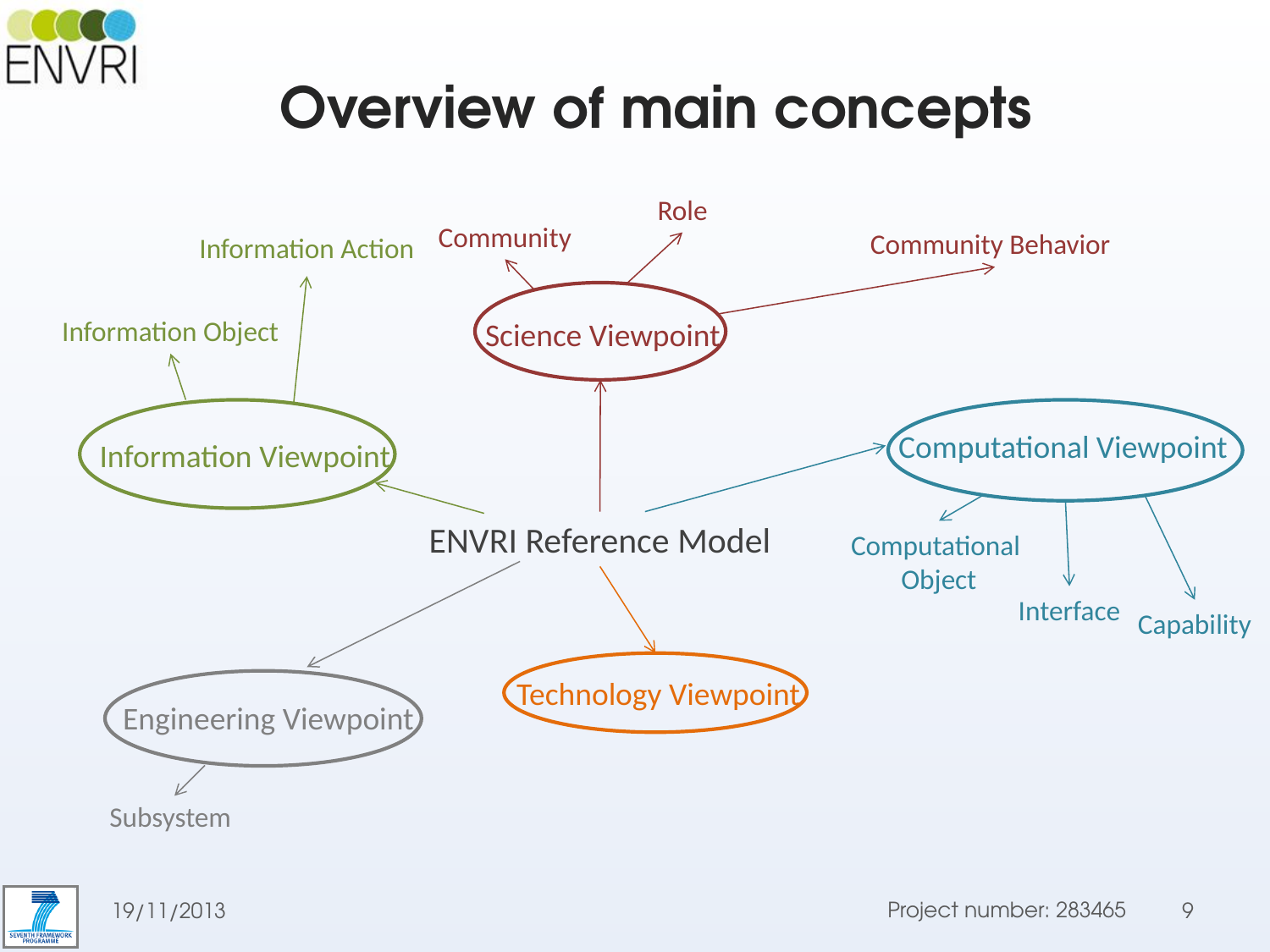

Overview of main concepts
Role
Community
Community Behavior
Information Action

Information Object
Science Viewpoint

Computational Viewpoint
Information Viewpoint
ENVRI Reference Model
Computational
Object
Interface
Capability

Technology Viewpoint

Engineering Viewpoint
Subsystem
19/11/2013
9